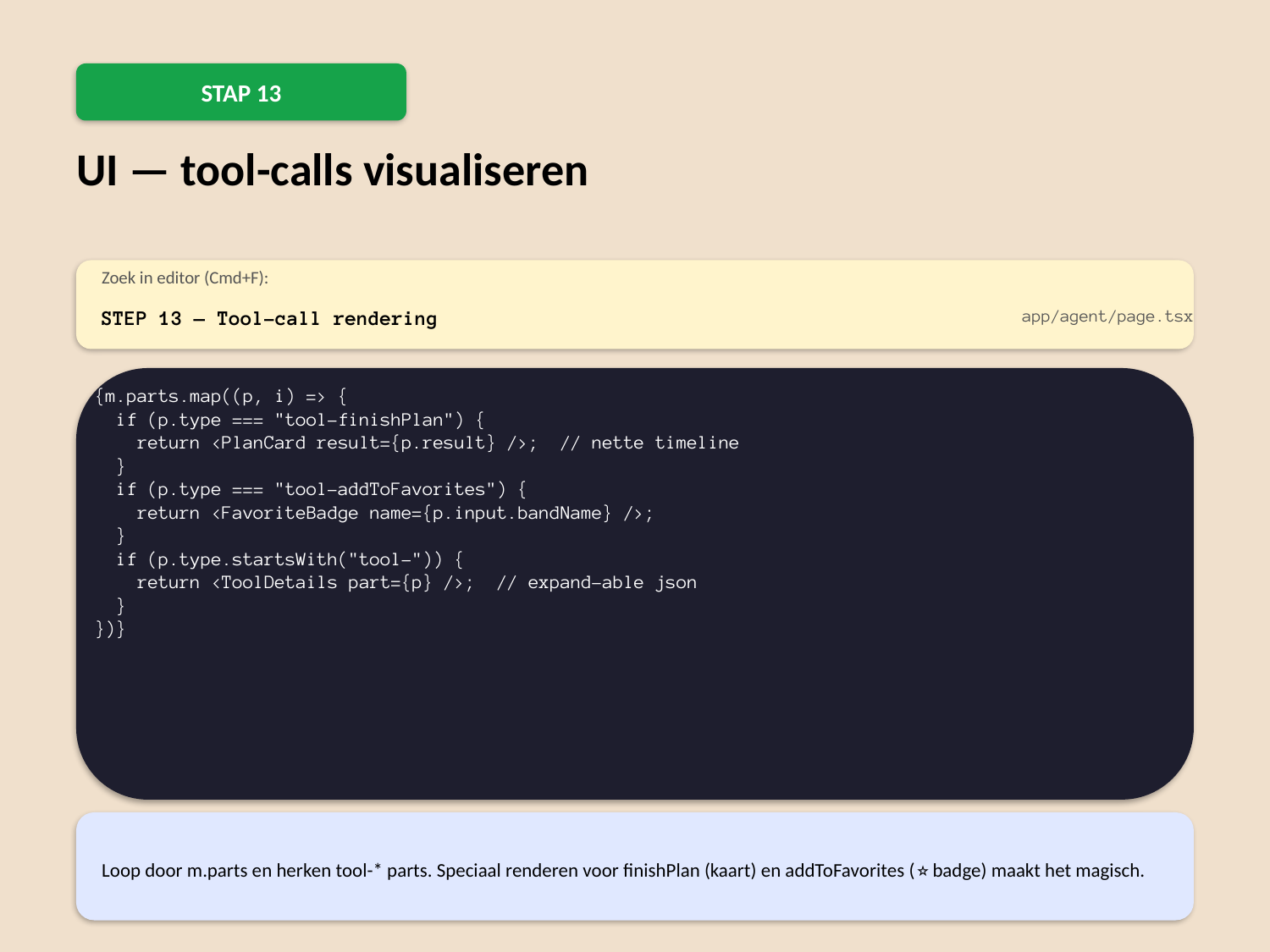

STAP 13
UI — tool-calls visualiseren

Zoek in editor (Cmd+F):
STEP 13 — Tool-call rendering
app/agent/page.tsx

{m.parts.map((p, i) => {
  if (p.type === "tool-finishPlan") {
    return <PlanCard result={p.result} />;  // nette timeline
  }
  if (p.type === "tool-addToFavorites") {
    return <FavoriteBadge name={p.input.bandName} />;
  }
  if (p.type.startsWith("tool-")) {
    return <ToolDetails part={p} />;  // expand-able json
  }
})}

Loop door m.parts en herken tool-* parts. Speciaal renderen voor finishPlan (kaart) en addToFavorites (⭐ badge) maakt het magisch.